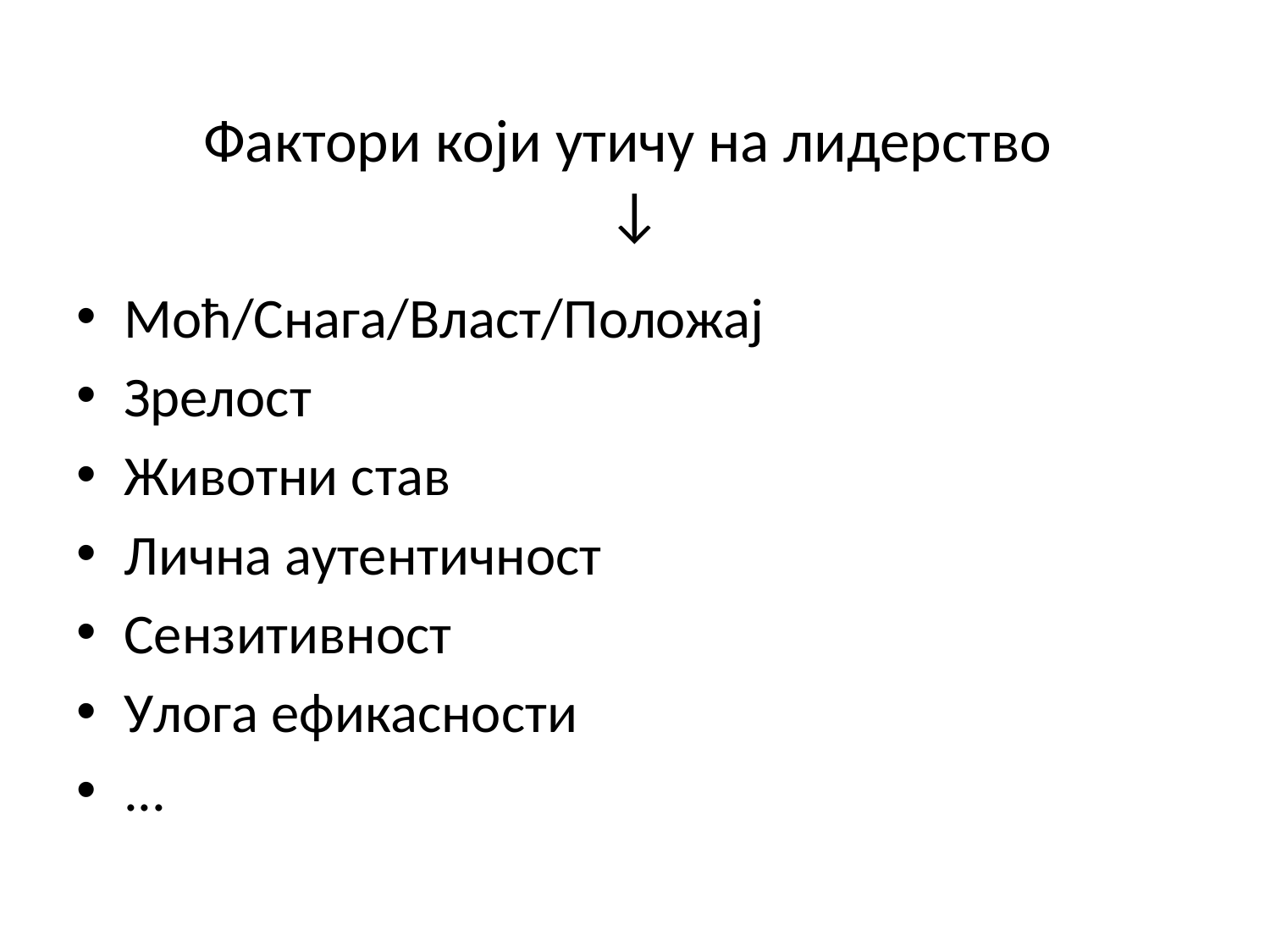

# Фактори који утичу на лидерство ↓
Моћ/Снага/Власт/Положај
Зрелост
Животни став
Лична аутентичност
Сензитивност
Улога ефикасности
...